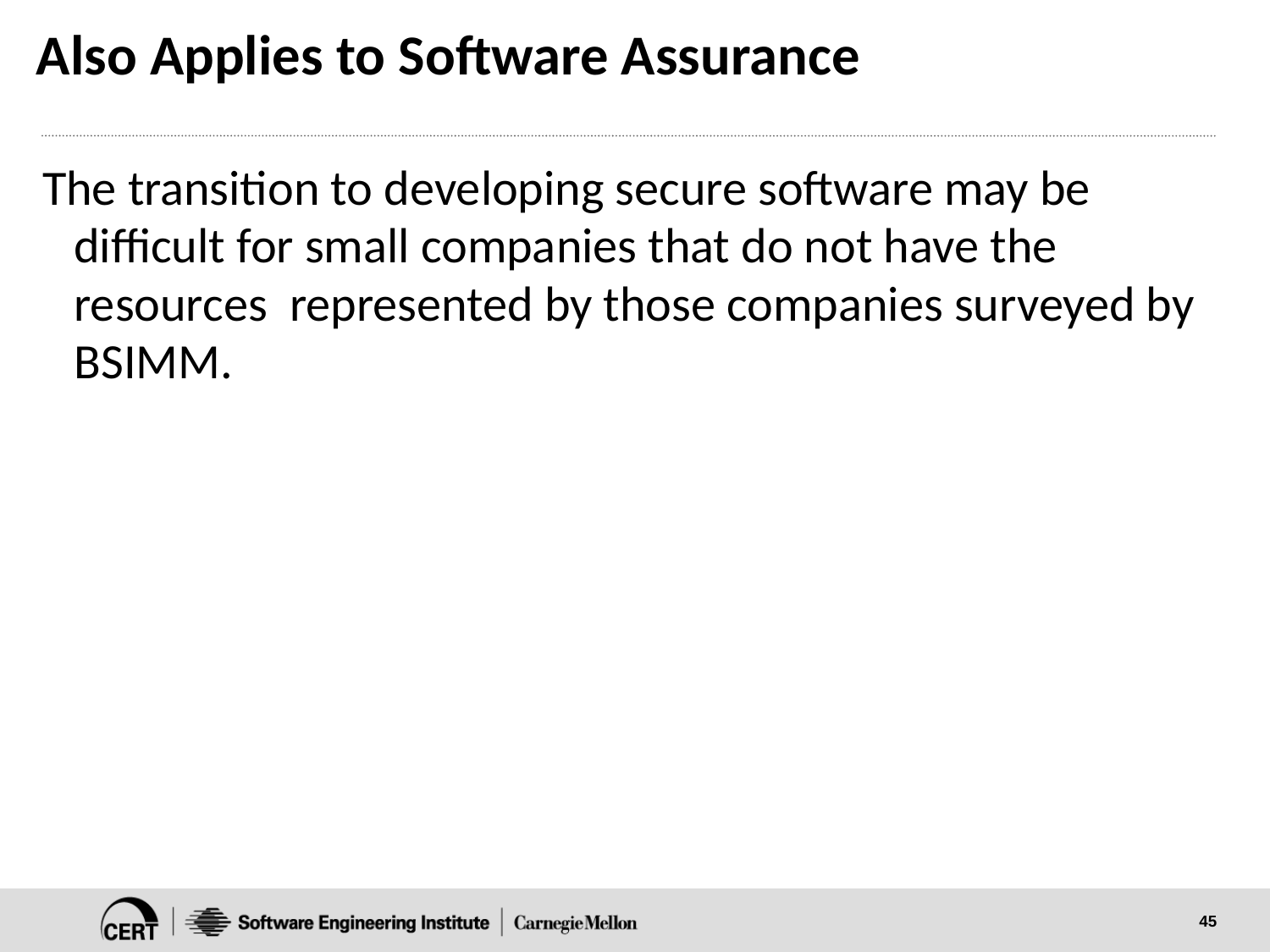

# Also Applies to Software Assurance
The transition to developing secure software may be difficult for small companies that do not have the resources  represented by those companies surveyed by BSIMM.